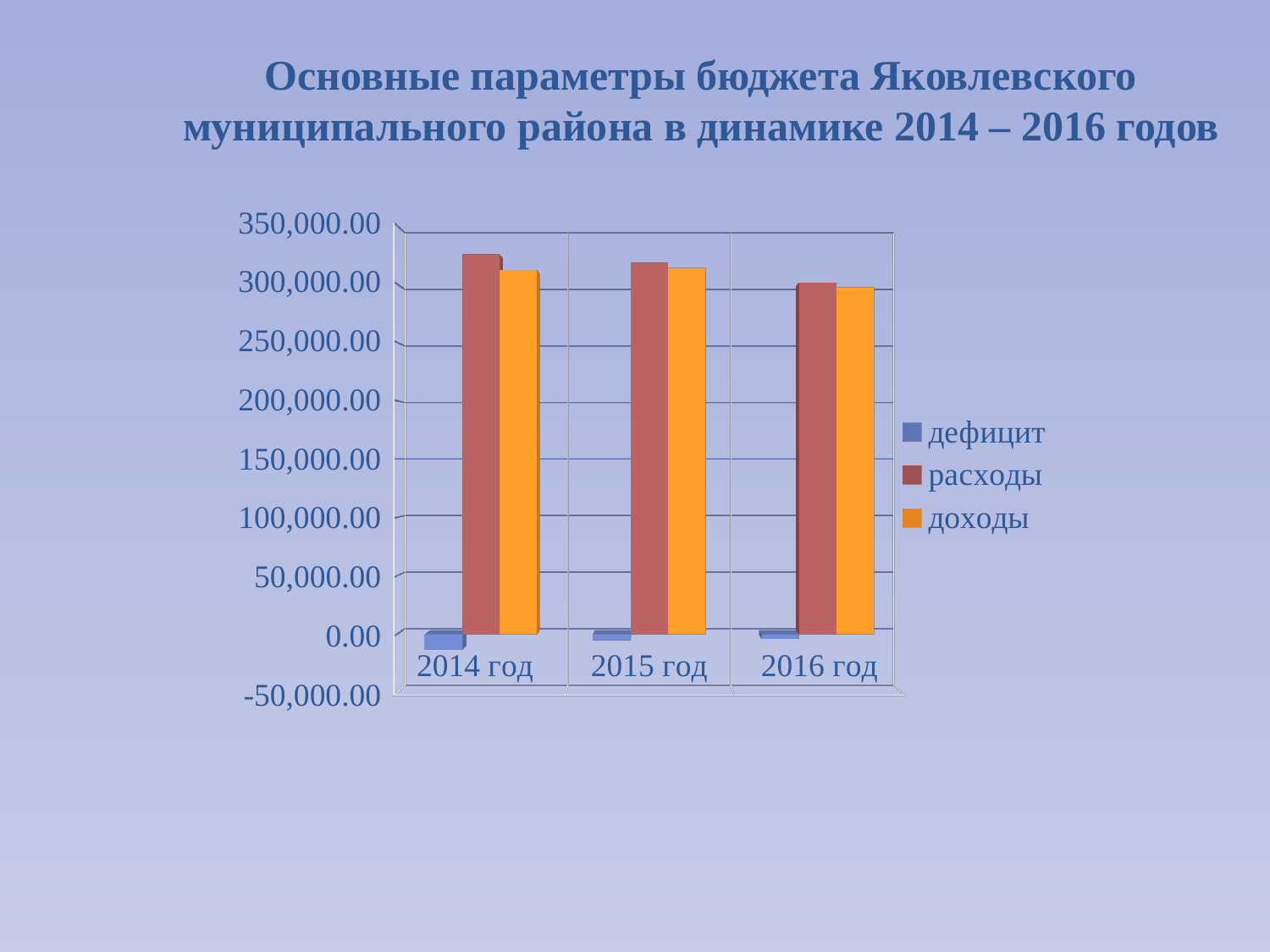

# Основные параметры бюджета Яковлевского муниципального района в динамике 2014 – 2016 годов

[unsupported chart]